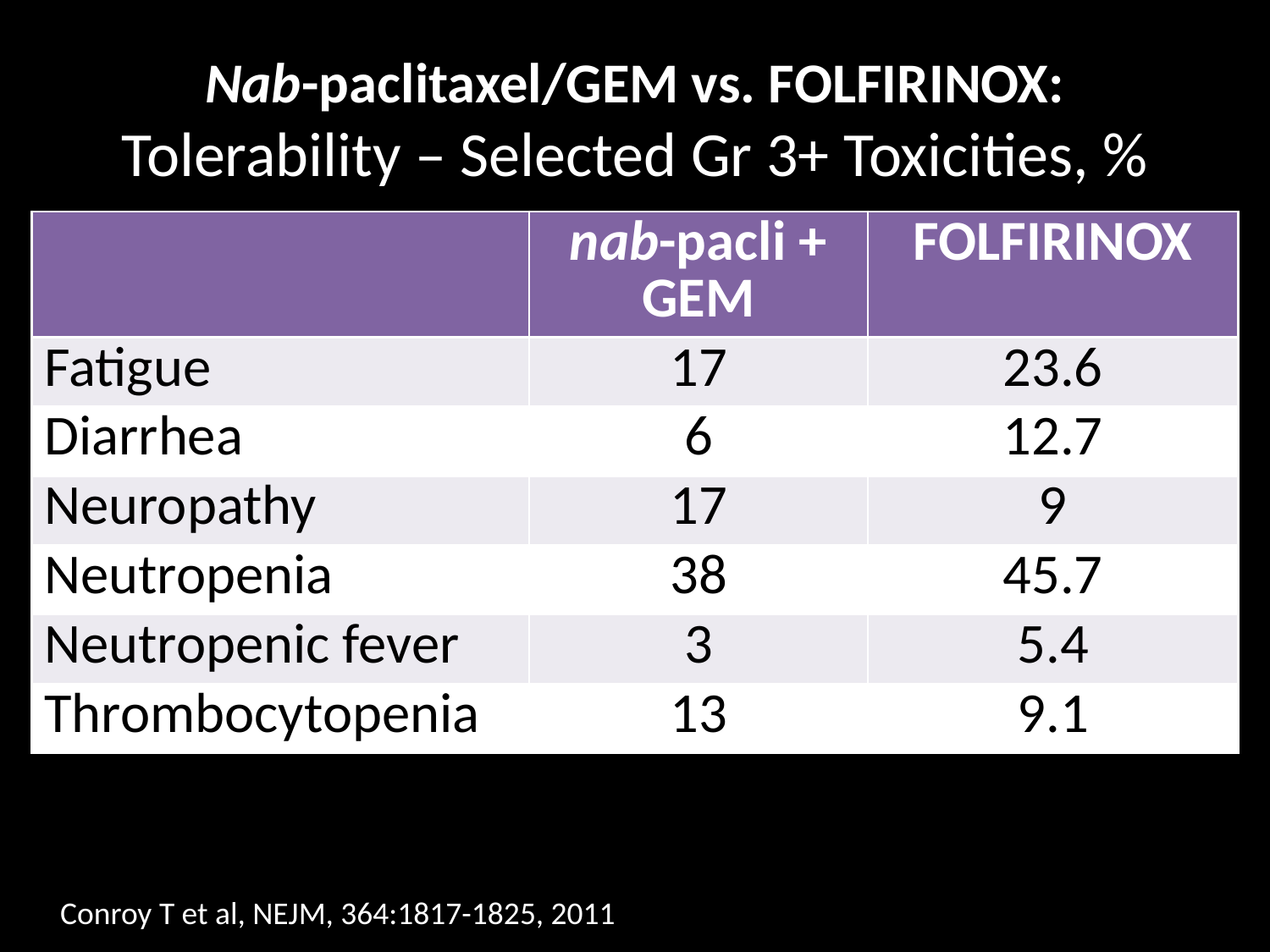

# Nab-paclitaxel/GEM vs. FOLFIRINOX: Tolerability – Selected Gr 3+ Toxicities, %
|  | nab-pacli + GEM | FOLFIRINOX |
| --- | --- | --- |
| Fatigue | 17 | 23.6 |
| Diarrhea | 6 | 12.7 |
| Neuropathy | 17 | 9 |
| Neutropenia | 38 | 45.7 |
| Neutropenic fever | 3 | 5.4 |
| Thrombocytopenia | 13 | 9.1 |
Conroy T et al, NEJM, 364:1817-1825, 2011